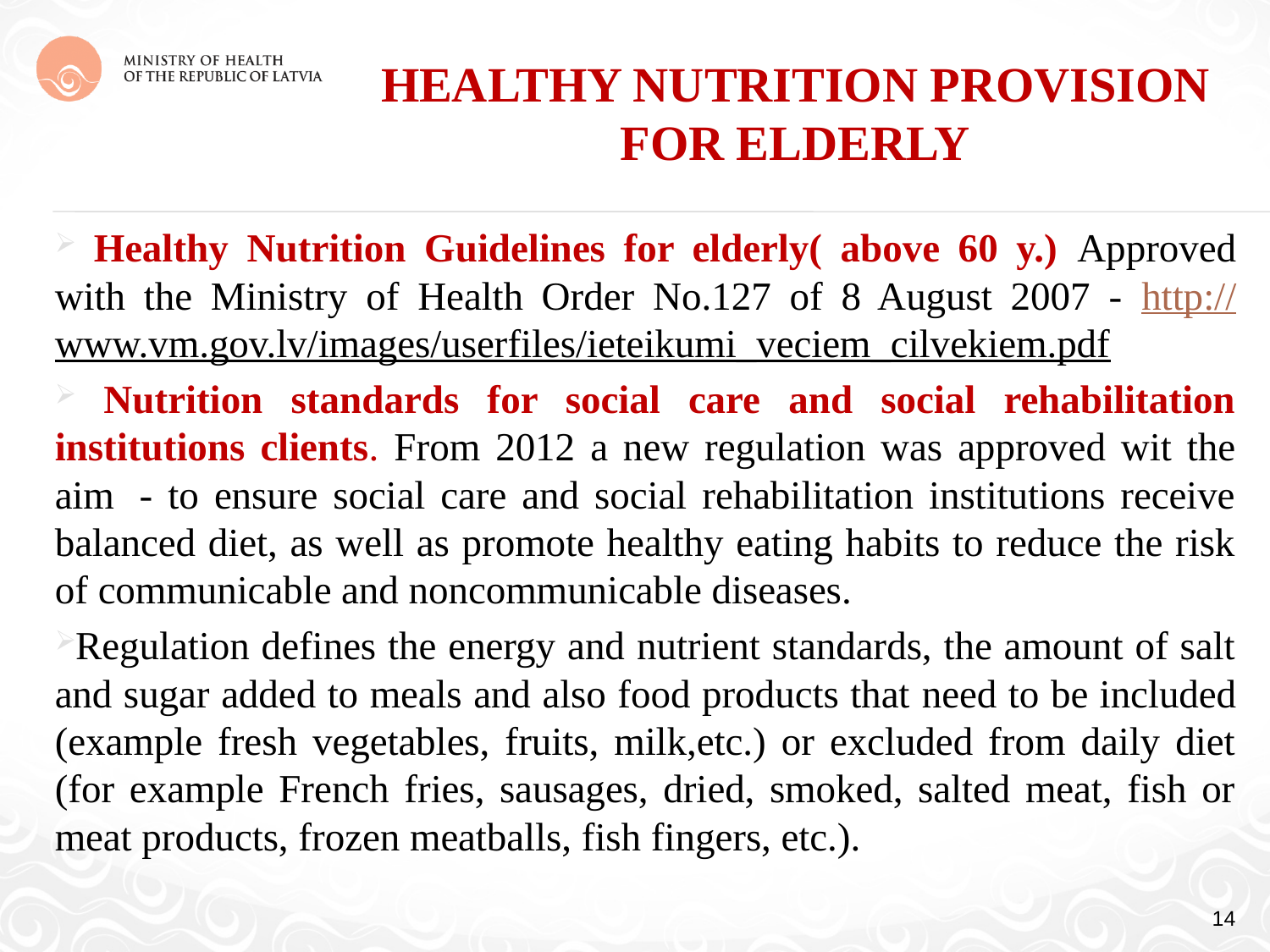

# Healthy nutrition provision for elderly
 Healthy Nutrition Guidelines for elderly( above 60 y.) Approved with the Ministry of Health Order No.127 of 8 August 2007 - http://www.vm.gov.lv/images/userfiles/ieteikumi_veciem_cilvekiem.pdf
 Nutrition standards for social care and social rehabilitation institutions clients. From 2012 a new regulation was approved wit the aim  - to ensure social care and social rehabilitation institutions receive balanced diet, as well as promote healthy eating habits to reduce the risk of communicable and noncommunicable diseases.
Regulation defines the energy and nutrient standards, the amount of salt and sugar added to meals and also food products that need to be included (example fresh vegetables, fruits, milk,etc.) or excluded from daily diet (for example French fries, sausages, dried, smoked, salted meat, fish or meat products, frozen meatballs, fish fingers, etc.).

14